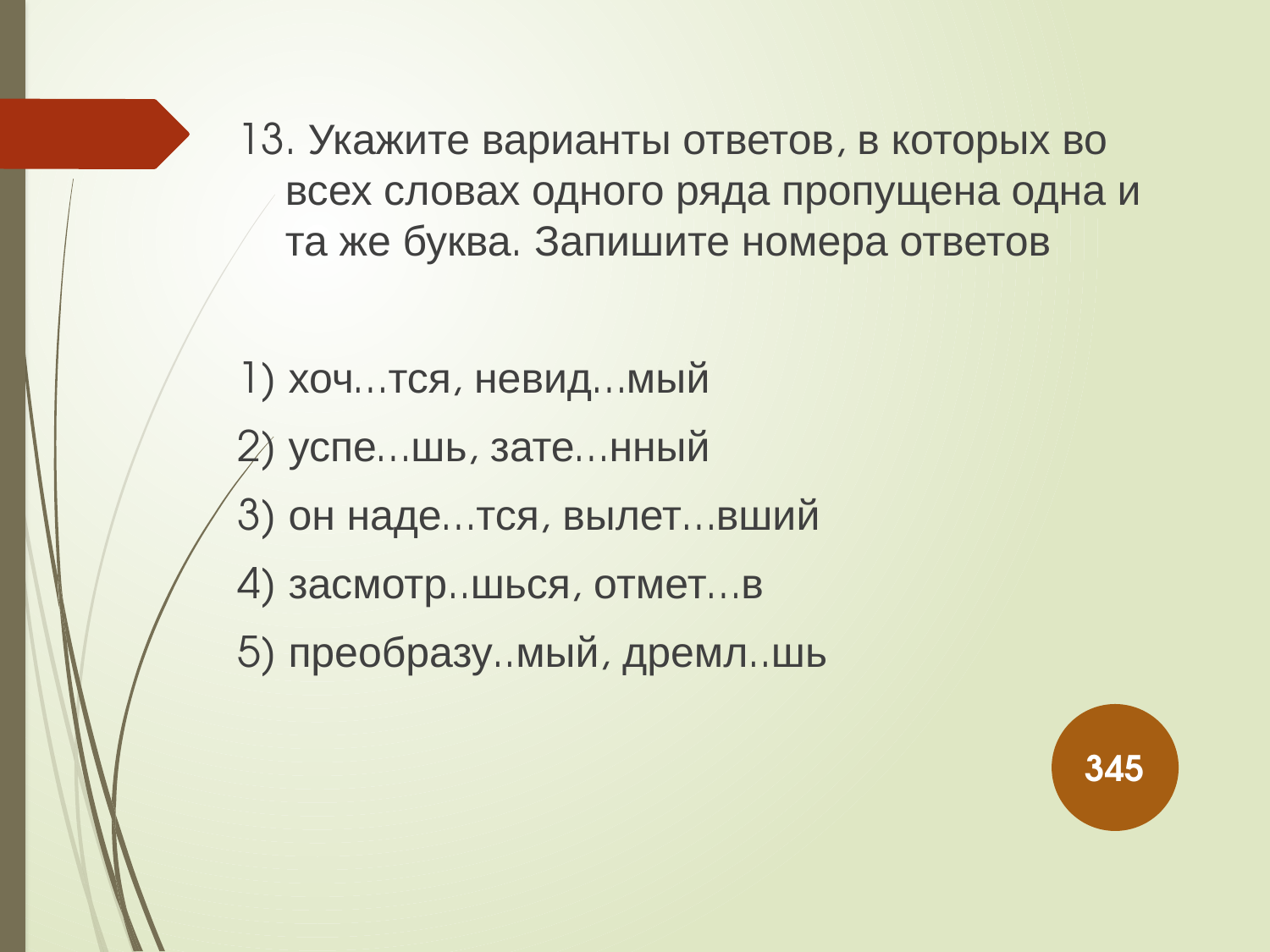

13. Укажите варианты ответов, в которых во всех словах одного ряда пропущена одна и та же буква. Запишите номера ответов

1) хоч…тся, невид…мый
2) успе…шь, зате…нный
3) он наде…тся, вылет…вший
4) засмотр..шься, отмет…в
5) преобразу..мый, дремл..шь
345